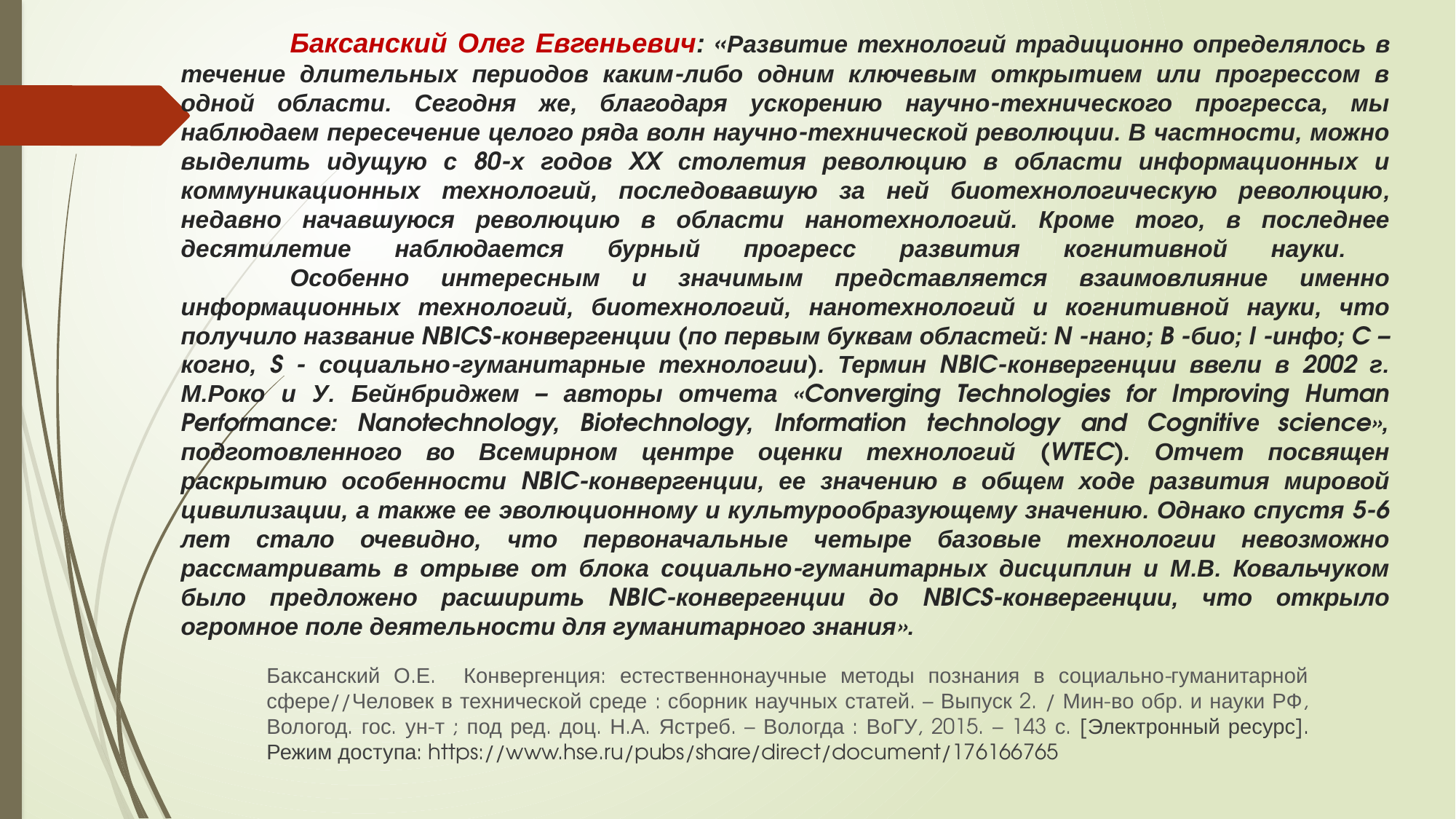

# Баксанский Олег Евгеньевич: «Развитие технологий традиционно определялось в течение длительных периодов каким-либо одним ключевым открытием или прогрессом в одной области. Сегодня же, благодаря ускорению научно-технического прогресса, мы наблюдаем пересечение целого ряда волн научно-технической революции. В частности, можно выделить идущую с 80-х годов XX столетия революцию в области информационных и коммуникационных технологий, последовавшую за ней биотехнологическую революцию, недавно начавшуюся революцию в области нанотехнологий. Кроме того, в последнее десятилетие наблюдается бурный прогресс развития когнитивной науки. Особенно интересным и значимым представляется взаимовлияние именно информационных технологий, биотехнологий, нанотехнологий и когнитивной науки, что получило название NBICS-конвергенции (по первым буквам областей: N -нано; B -био; I -инфо; C –когно, S - социально-гуманитарные технологии). Термин NBIC-конвергенции ввели в 2002 г. М.Роко и У. Бейнбриджем – авторы отчета «Converging Technologies for Improving Human Performance: Nanotechnology, Biotechnology, Information technology and Cognitivе science», подготовленного во Всемирном центре оценки технологий (WTEC). Отчет посвящен раскрытию особенности NBIC-конвергенции, ее значению в общем ходе развития мировой цивилизации, а также ее эволюционному и культурообразующему значению. Однако спустя 5-6 лет стало очевидно, что первоначальные четыре базовые технологии невозможно рассматривать в отрыве от блока социально-гуманитарных дисциплин и М.В. Ковальчуком было предложено расширить NBIC-конвергенции до NBICS-конвергенции, что открыло огромное поле деятельности для гуманитарного знания».
Баксанский О.Е.  Конвергенция: естественнонаучные методы познания в социально-гуманитарной сфере//Человек в технической среде : сборник научных статей. – Выпуск 2. / Мин-во обр. и науки РФ, Вологод. гос. ун-т ; под ред. доц. Н.А. Ястреб. – Вологда : ВоГУ, 2015. – 143 с. [Электронный ресурс]. Режим доступа: https://www.hse.ru/pubs/share/direct/document/176166765